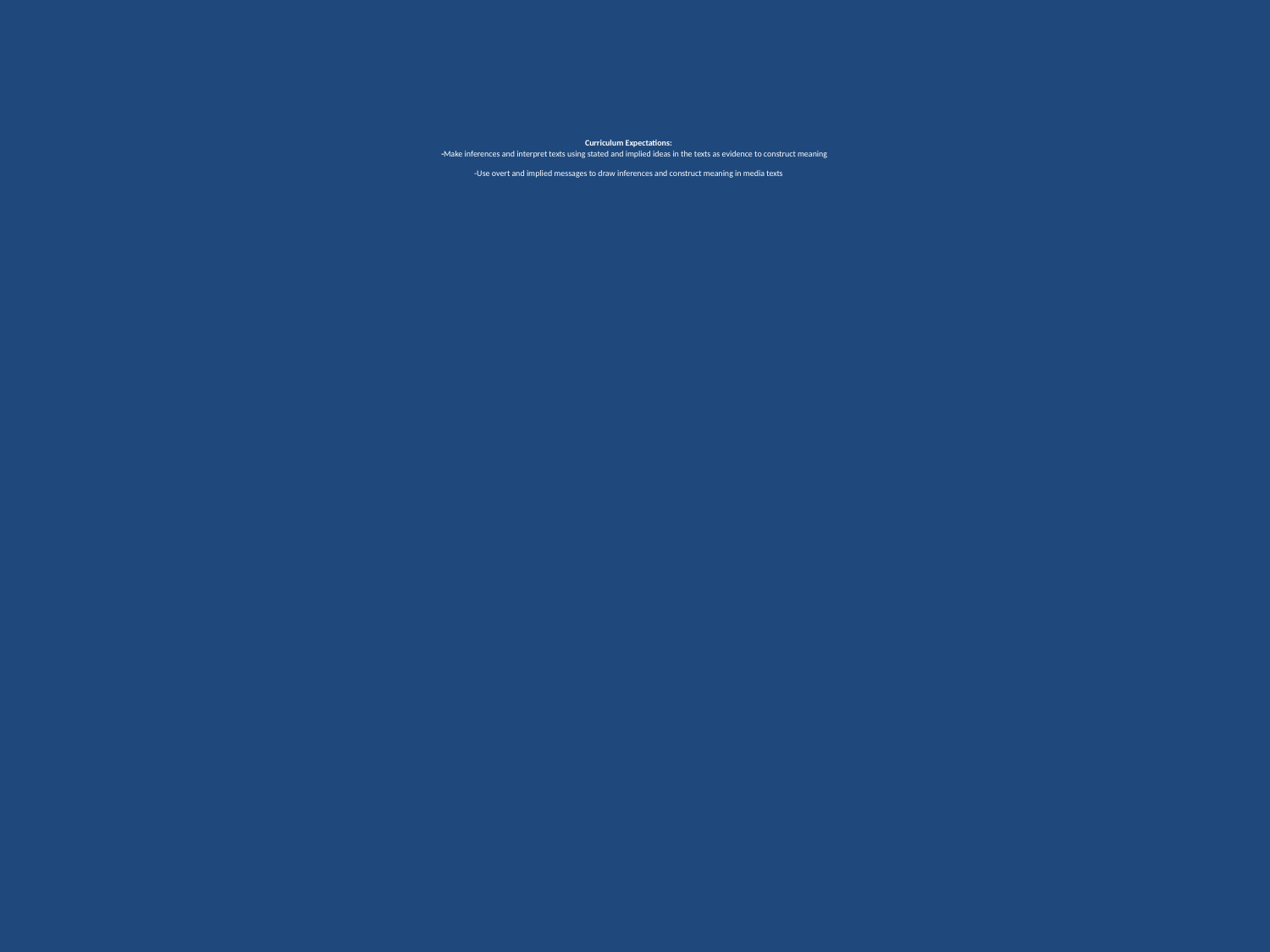

# Curriculum Expectations: -Make inferences and interpret texts using stated and implied ideas in the texts as evidence to construct meaning -Use overt and implied messages to draw inferences and construct meaning in media texts